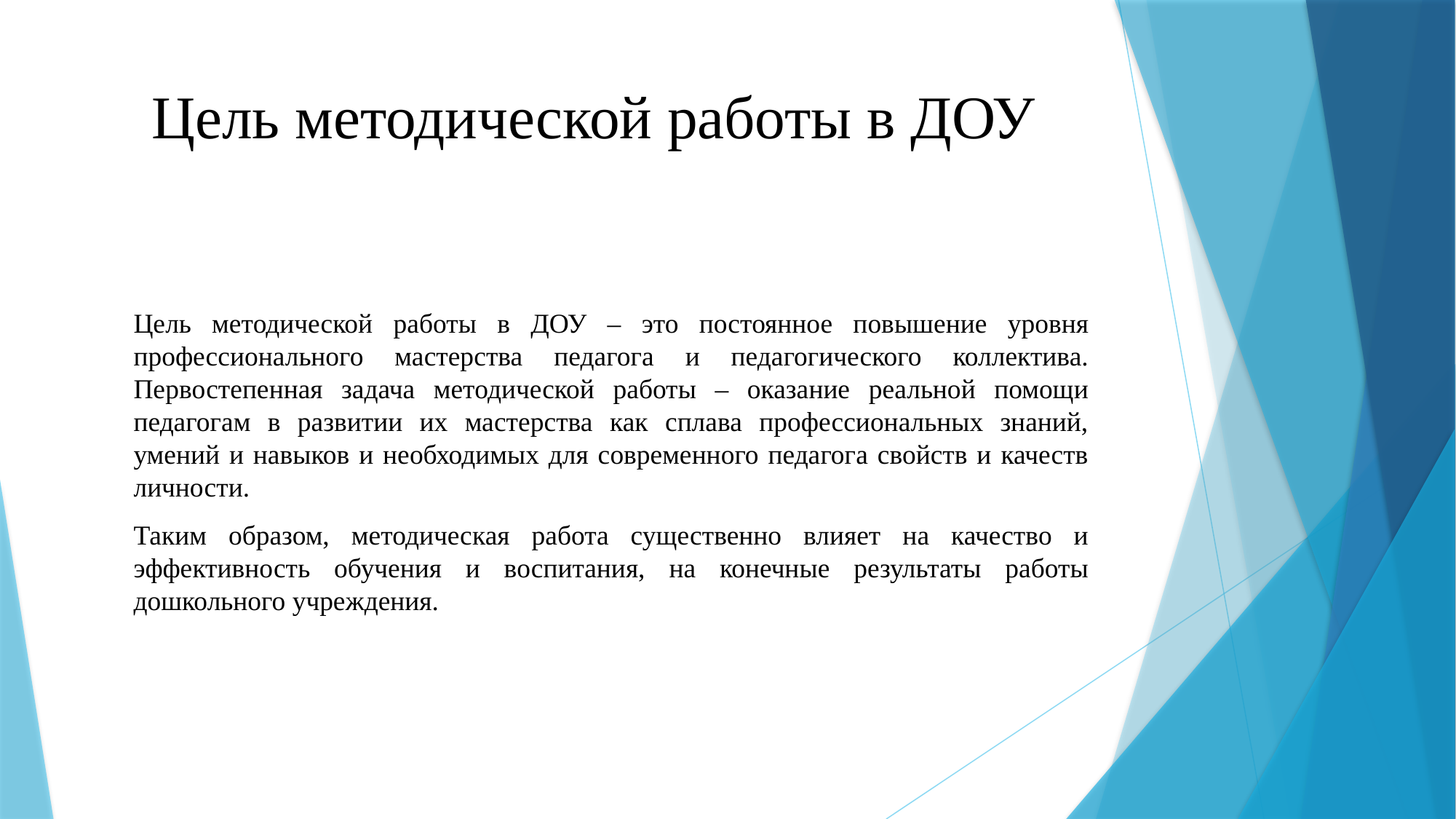

# Цель методической работы в ДОУ
Цель методической работы в ДОУ – это постоянное повышение уровня профессионального мастерства педагога и педагогического коллектива. Первостепенная задача методической работы – оказание реальной помощи педагогам в развитии их мастерства как сплава профессиональных знаний, умений и навыков и необходимых для современного педагога свойств и качеств личности.
Таким образом, методическая работа существенно влияет на качество и эффективность обучения и воспитания, на конечные результаты работы дошкольного учреждения.